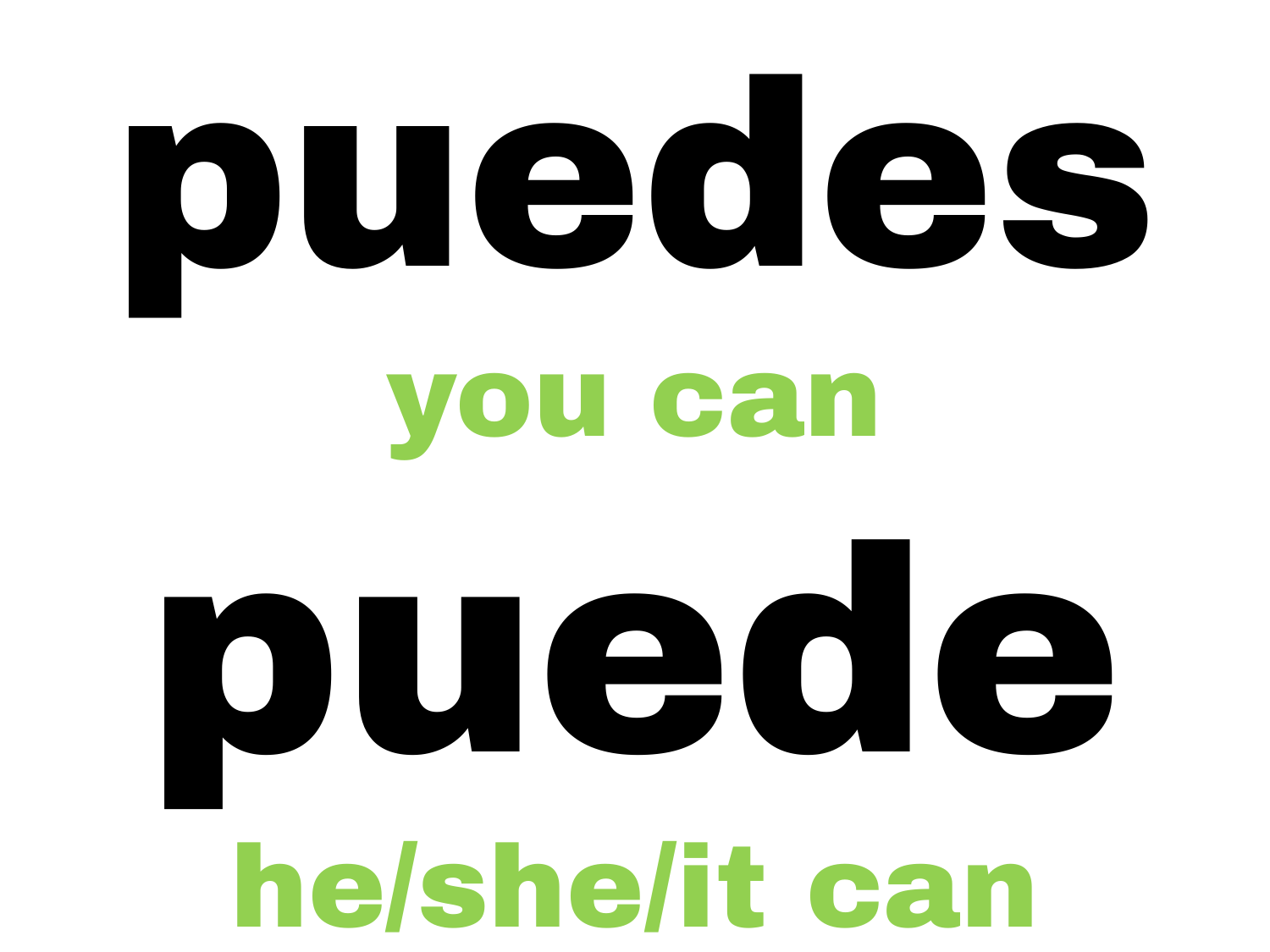

# puedes you can puede he/she/it can